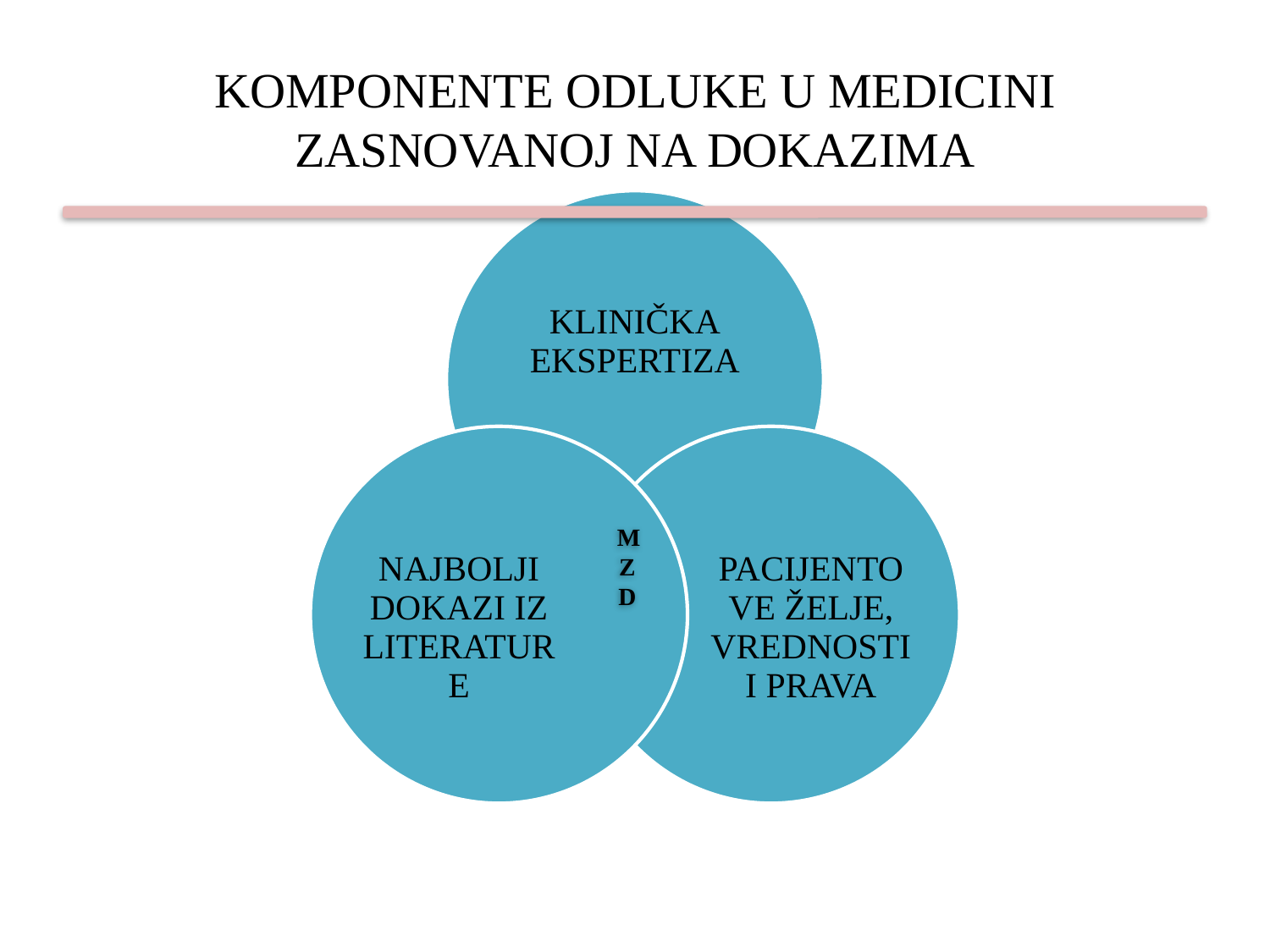

# KOMPONENTE ODLUKE U MEDICINI ZASNOVANOJ NA DOKAZIMA

KLINIČKA
EKSPERTIZA
PACIJENTOVE ŽELJE,
VREDNOSTI I PRAVA
NAJBOLJI DOKAZI IZ LITERATURE
MZD